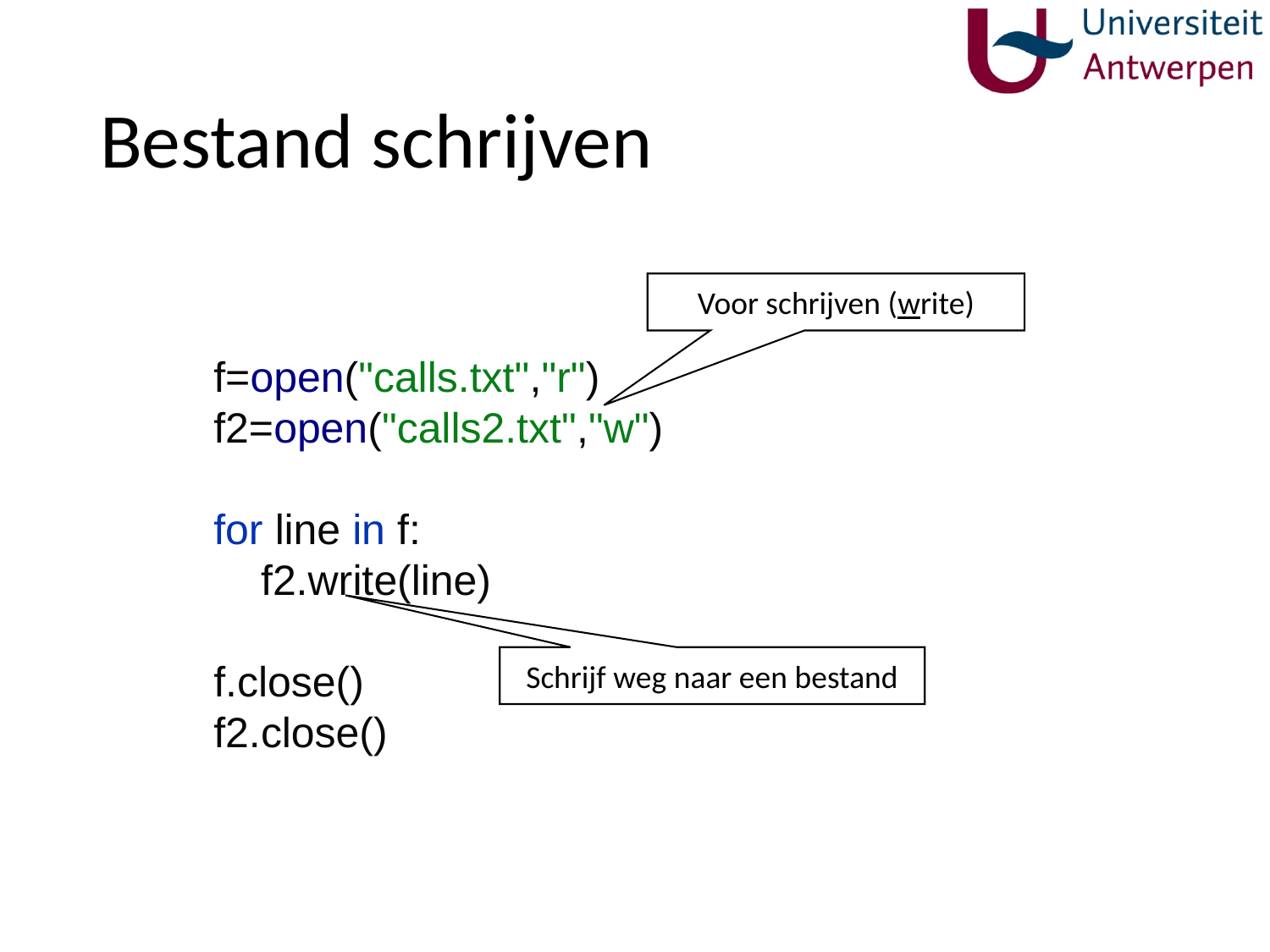

# Bestand schrijven
Voor schrijven (write)
f=open("calls.txt","r")
f2=open("calls2.txt","w")
for line in f:
    f2.write(line)
f.close()
f2.close()
Schrijf weg naar een bestand